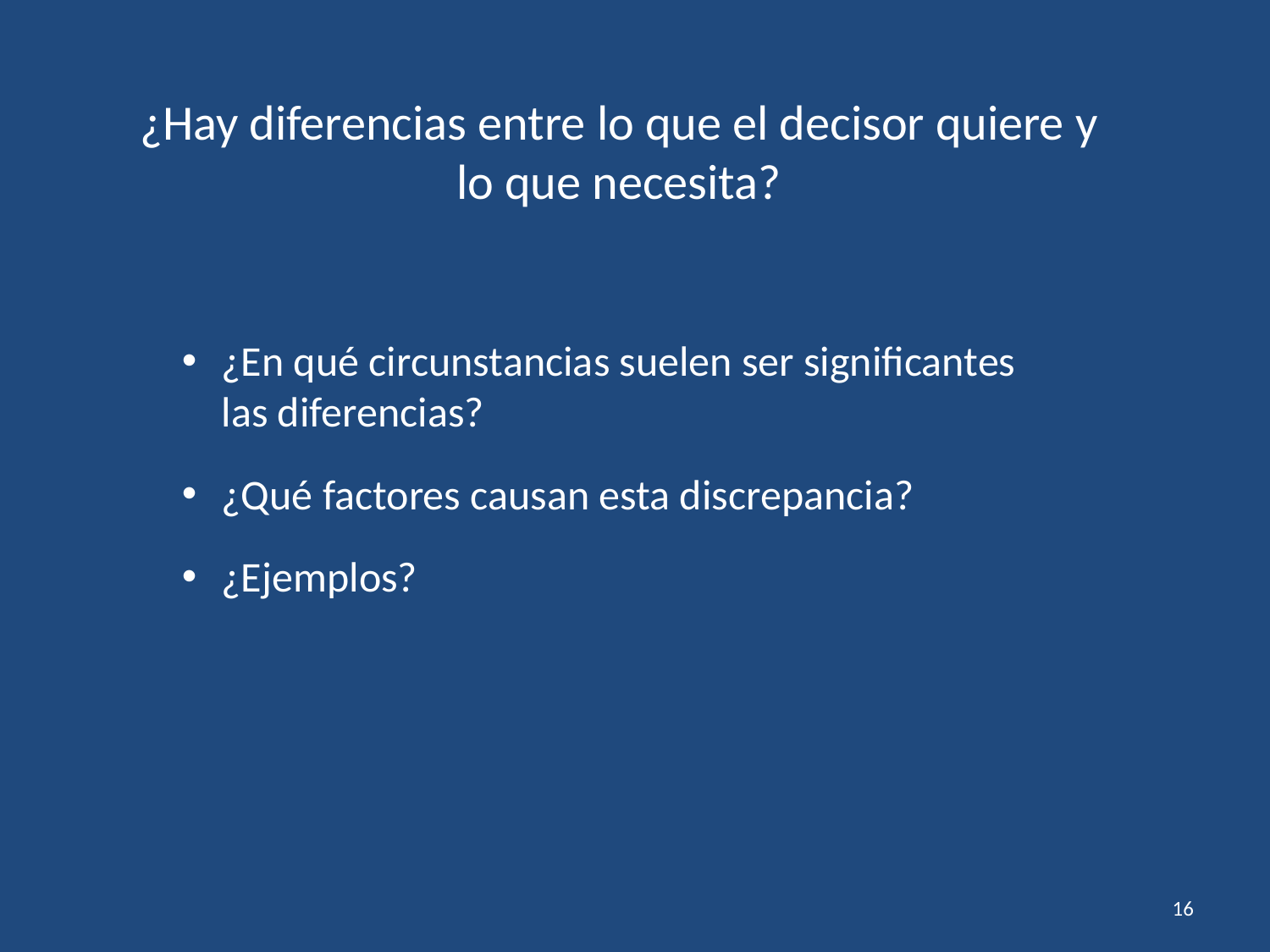

¿Hay diferencias entre lo que el decisor quiere y lo que necesita?
¿En qué circunstancias suelen ser significantes las diferencias?
¿Qué factores causan esta discrepancia?
¿Ejemplos?
16